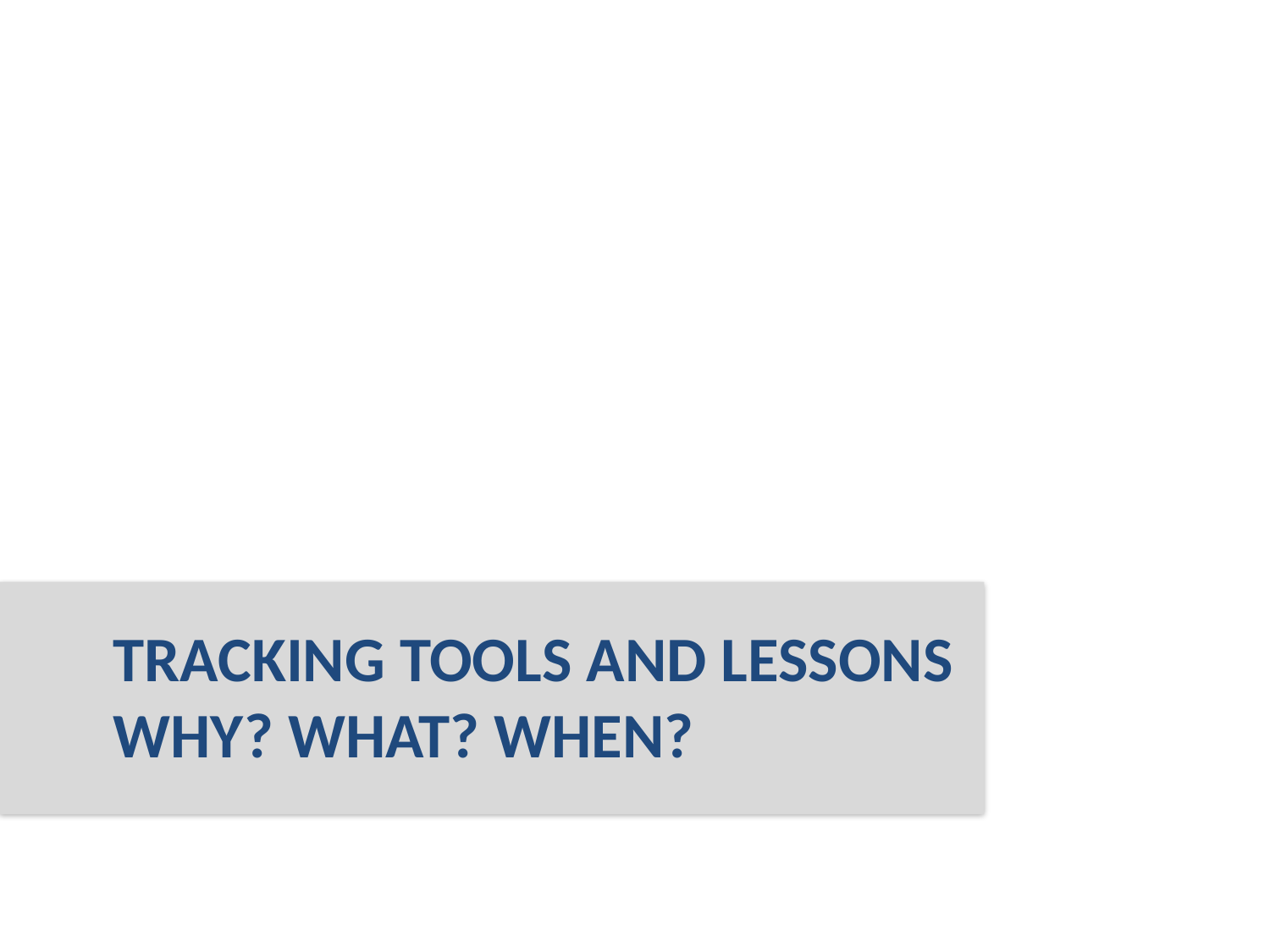

# Tracking Tools and Lessons Why? What? When?